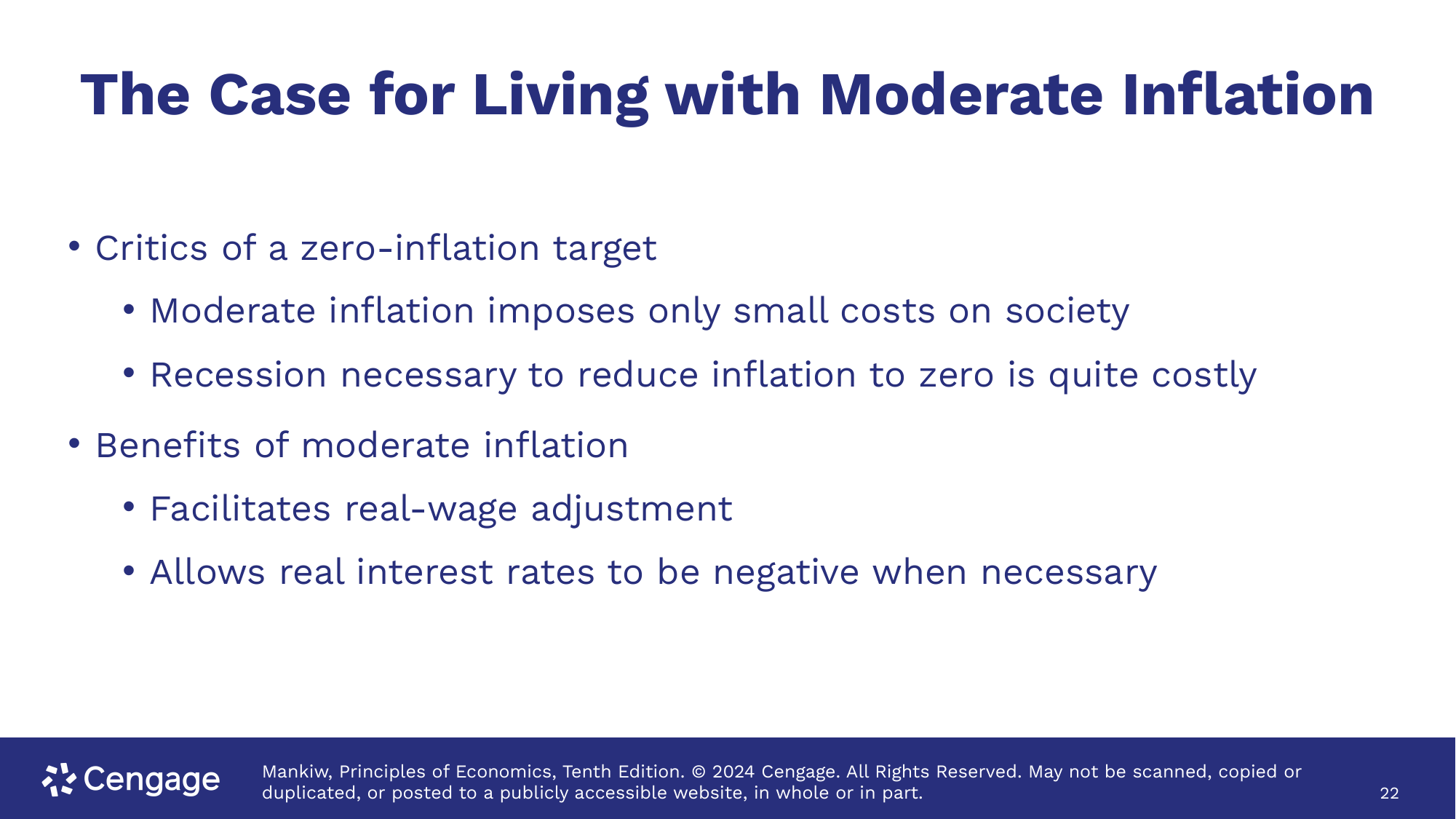

# The Case for Living with Moderate Inflation
Critics of a zero-inflation target
Moderate inflation imposes only small costs on society
Recession necessary to reduce inflation to zero is quite costly
Benefits of moderate inflation
Facilitates real-wage adjustment
Allows real interest rates to be negative when necessary